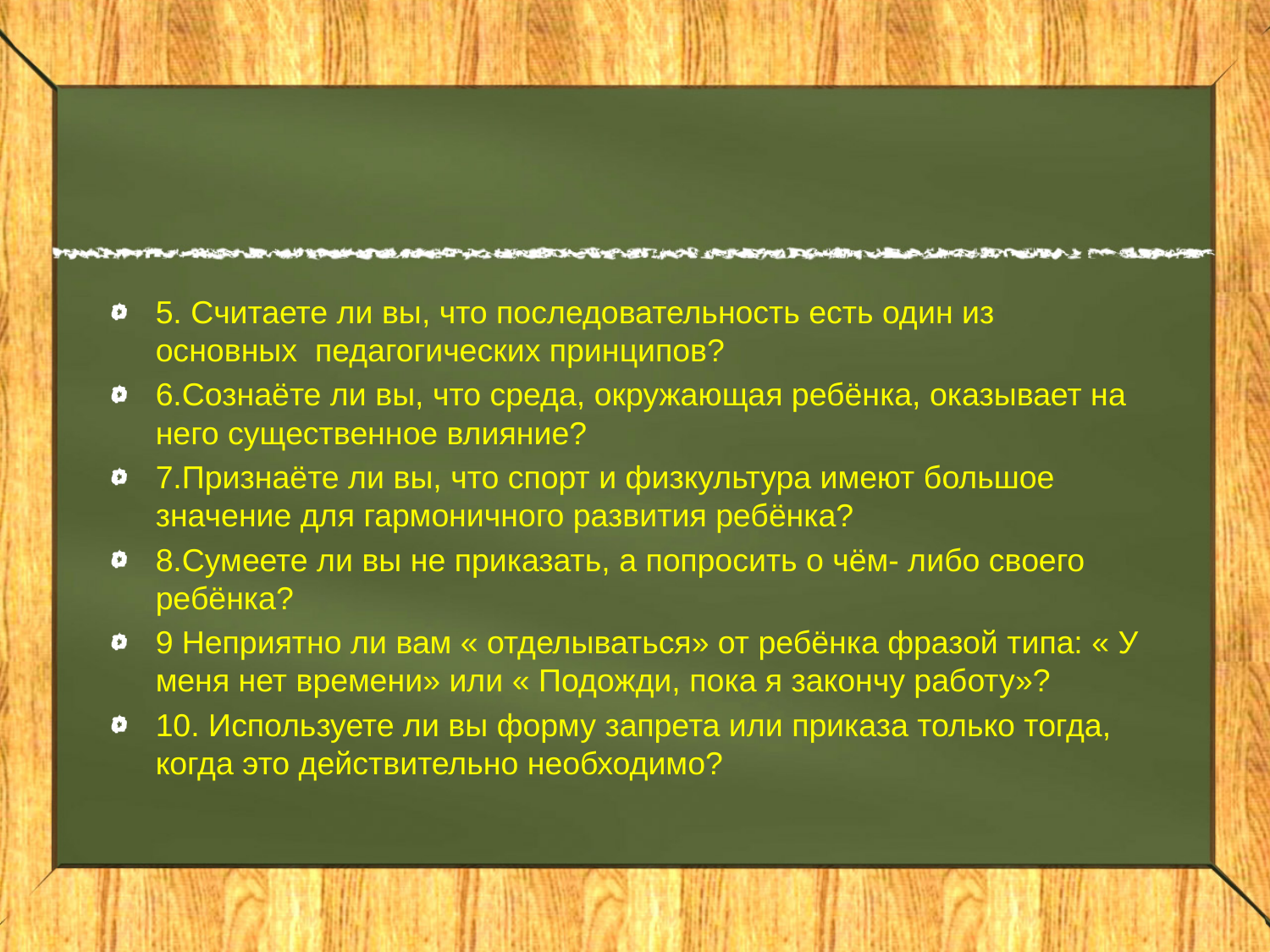

#
5. Считаете ли вы, что последовательность есть один из основных  педагогических принципов?
6.Сознаёте ли вы, что среда, окружающая ребёнка, оказывает на него существенное влияние?
7.Признаёте ли вы, что спорт и физкультура имеют большое значение для гармоничного развития ребёнка?
8.Сумеете ли вы не приказать, а попросить о чём- либо своего ребёнка?
9 Неприятно ли вам « отделываться» от ребёнка фразой типа: « У меня нет времени» или « Подожди, пока я закончу работу»?
10. Используете ли вы форму запрета или приказа только тогда, когда это действительно необходимо?